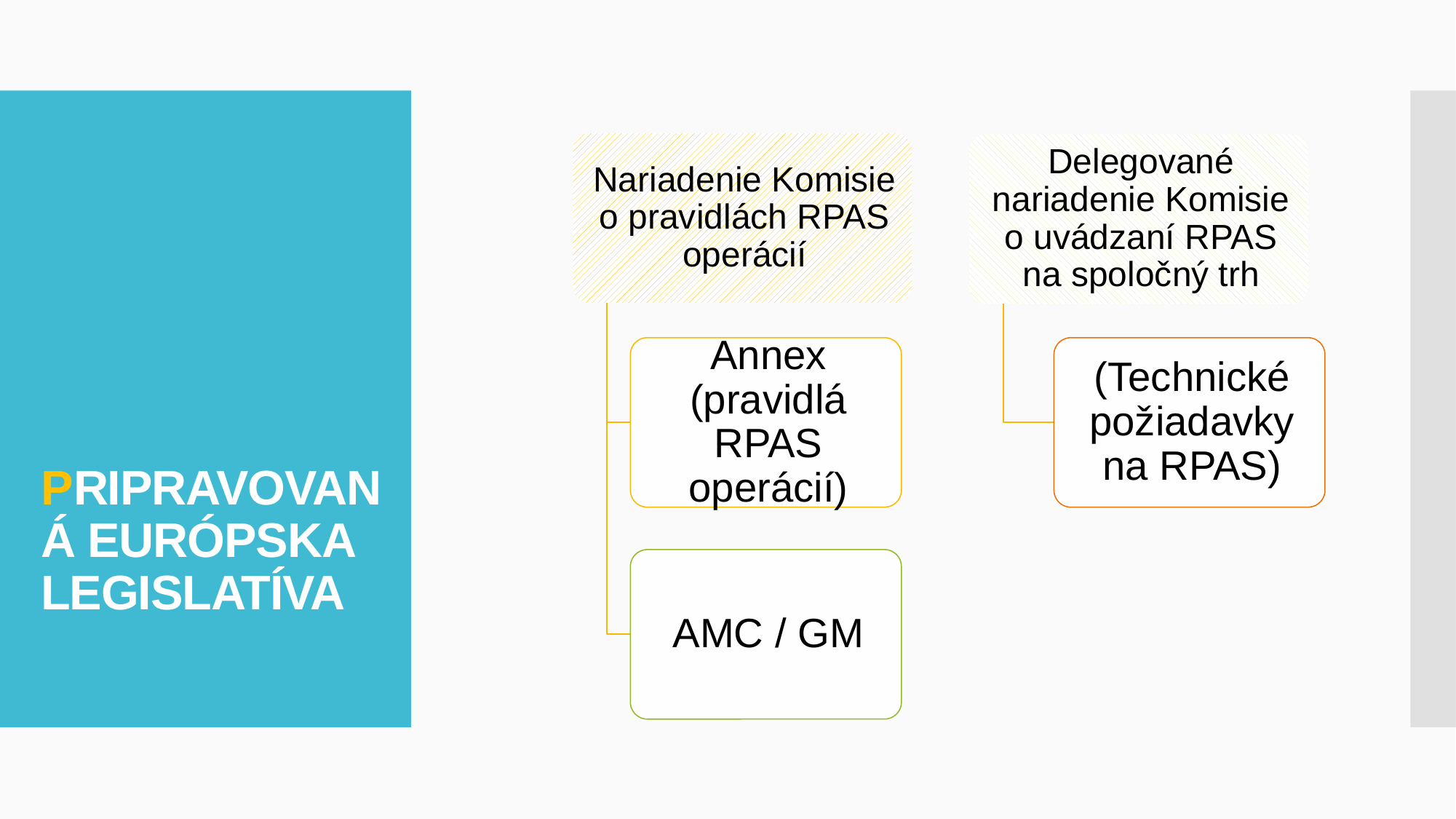

Nariadenie Komisie o pravidlách RPAS operácií
Annex (pravidlá RPAS operácií)
AMC / GM
Delegované nariadenie Komisie o uvádzaní RPAS na spoločný trh
(Technické požiadavky na RPAS)
# PRIPRAVOVANÁ EURÓPSKA LEGISLATÍVA